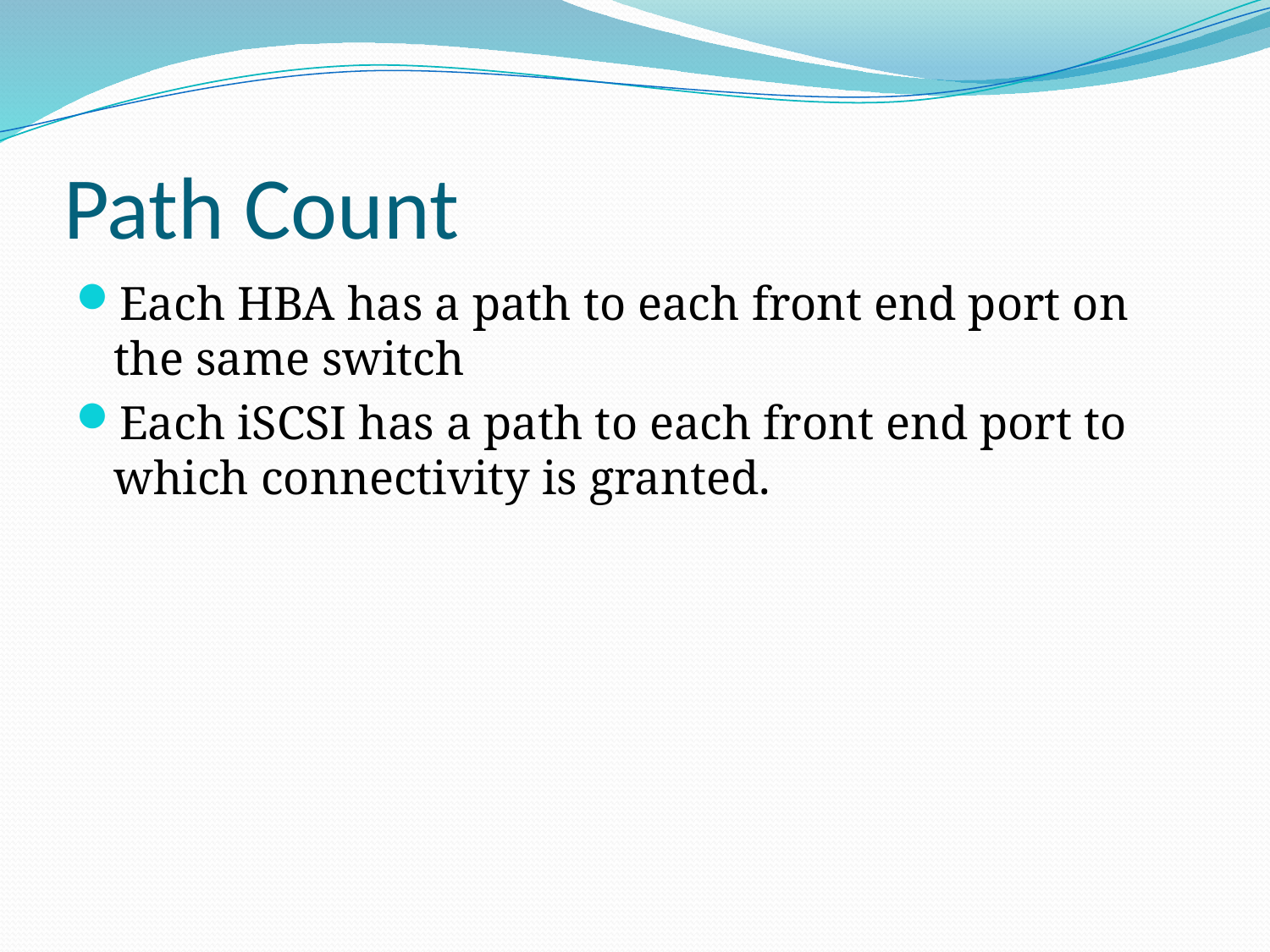

# Path Count
Each HBA has a path to each front end port on the same switch
Each iSCSI has a path to each front end port to which connectivity is granted.